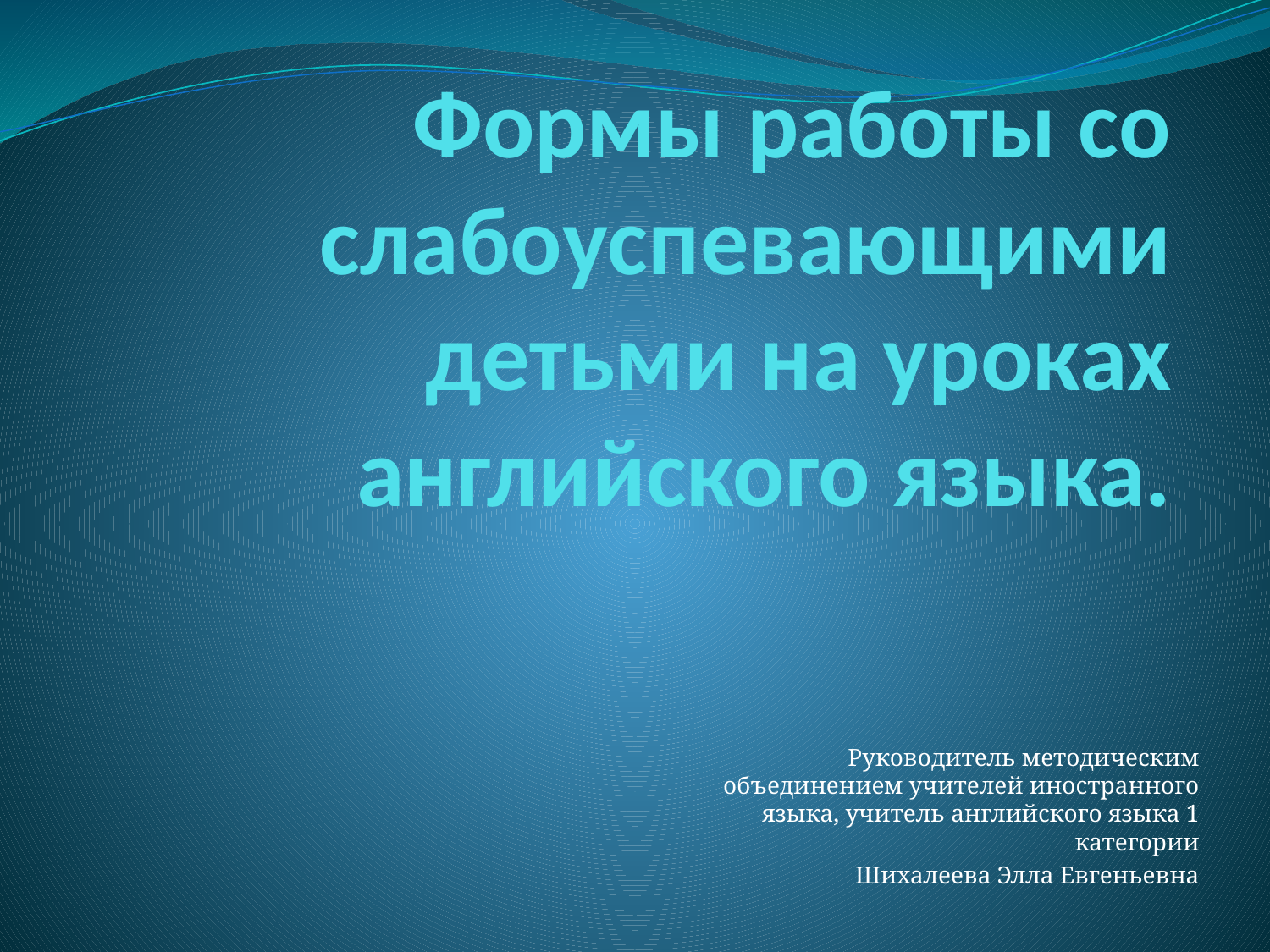

# Формы работы со слабоуспевающими детьми на уроках английского языка.
Руководитель методическим объединением учителей иностранного языка, учитель английского языка 1 категории
Шихалеева Элла Евгеньевна